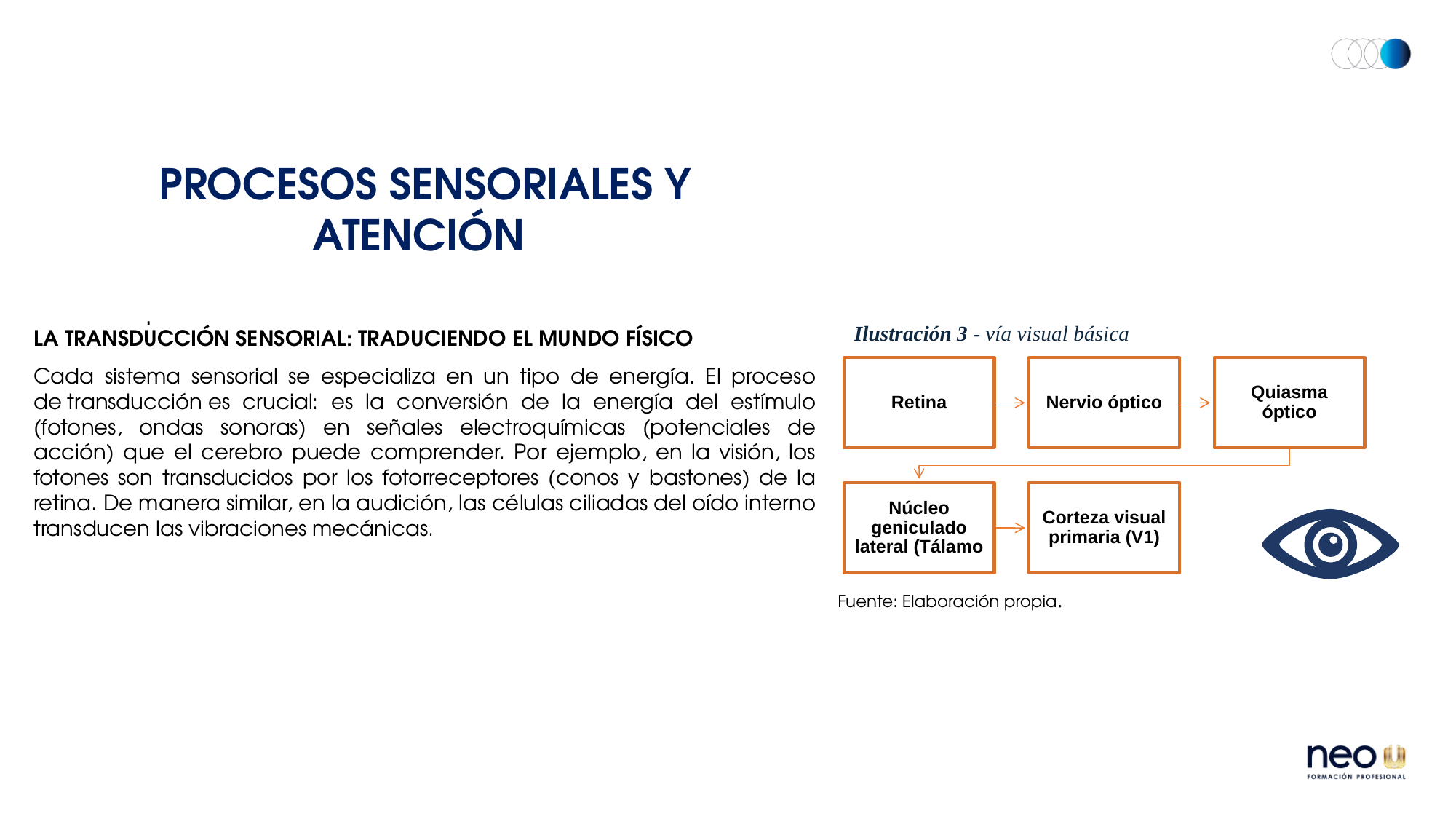

PROCESOS SENSORIALES Y ATENCIÓN
.
LA TRANSDUCCIÓN SENSORIAL: TRADUCIENDO EL MUNDO FÍSICO
Cada sistema sensorial se especializa en un tipo de energía. El proceso de transducción es crucial: es la conversión de la energía del estímulo (fotones, ondas sonoras) en señales electroquímicas (potenciales de acción) que el cerebro puede comprender. Por ejemplo, en la visión, los fotones son transducidos por los fotorreceptores (conos y bastones) de la retina. De manera similar, en la audición, las células ciliadas del oído interno transducen las vibraciones mecánicas.
Ilustración 3 - vía visual básica

Retina

Nervio óptico

Quiasma óptico

Núcleo geniculado lateral (Tálamo
Corteza visual primaria (V1)

Fuente: Elaboración propia.